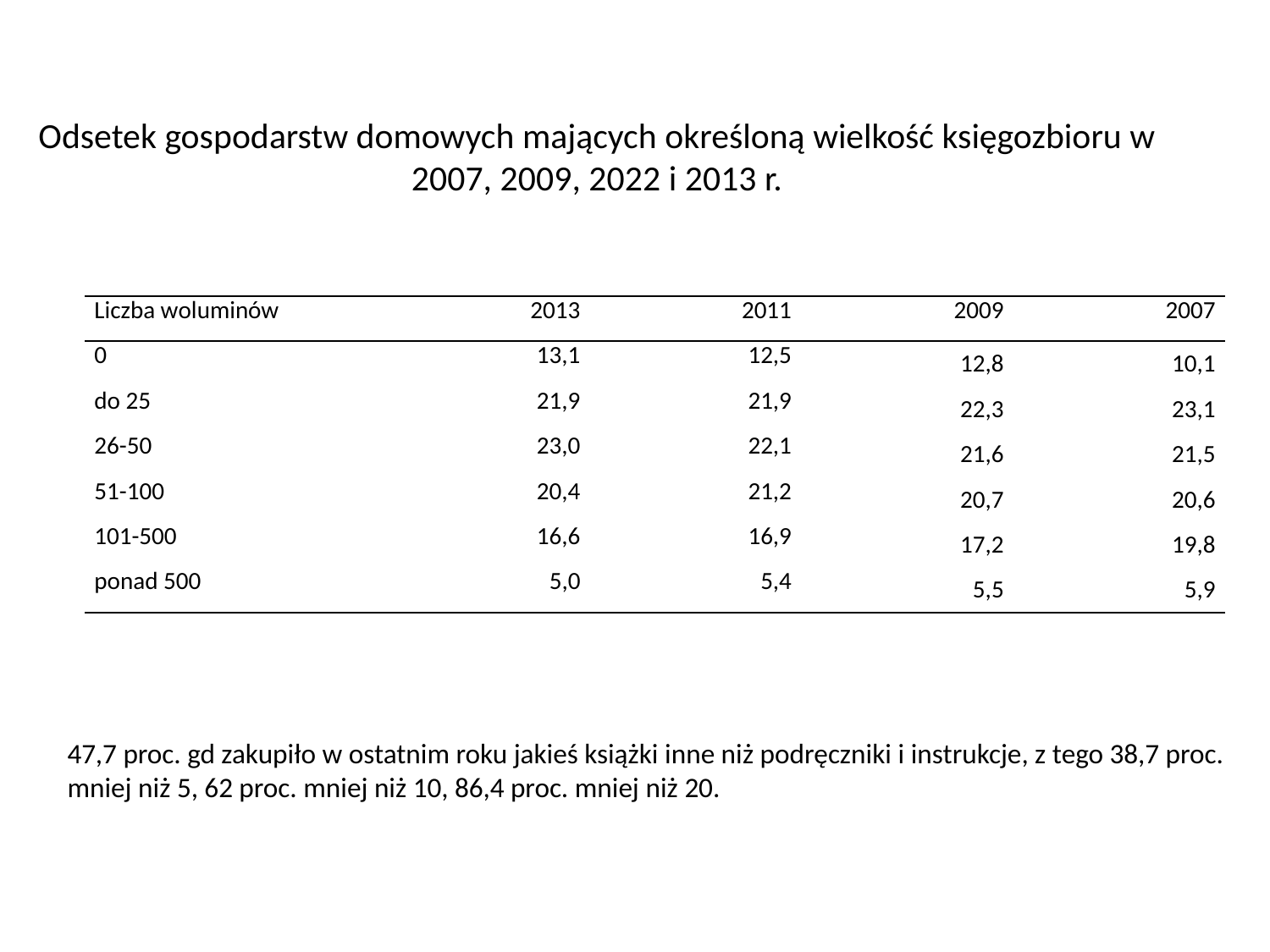

Odsetek gospodarstw domowych mających określoną wielkość księgozbioru w 2007, 2009, 2022 i 2013 r.
| Liczba woluminów | 2013 | 2011 | 2009 | 2007 |
| --- | --- | --- | --- | --- |
| 0 | 13,1 | 12,5 | 12,8 | 10,1 |
| do 25 | 21,9 | 21,9 | 22,3 | 23,1 |
| 26-50 | 23,0 | 22,1 | 21,6 | 21,5 |
| 51-100 | 20,4 | 21,2 | 20,7 | 20,6 |
| 101-500 | 16,6 | 16,9 | 17,2 | 19,8 |
| ponad 500 | 5,0 | 5,4 | 5,5 | 5,9 |
47,7 proc. gd zakupiło w ostatnim roku jakieś książki inne niż podręczniki i instrukcje, z tego 38,7 proc. mniej niż 5, 62 proc. mniej niż 10, 86,4 proc. mniej niż 20.